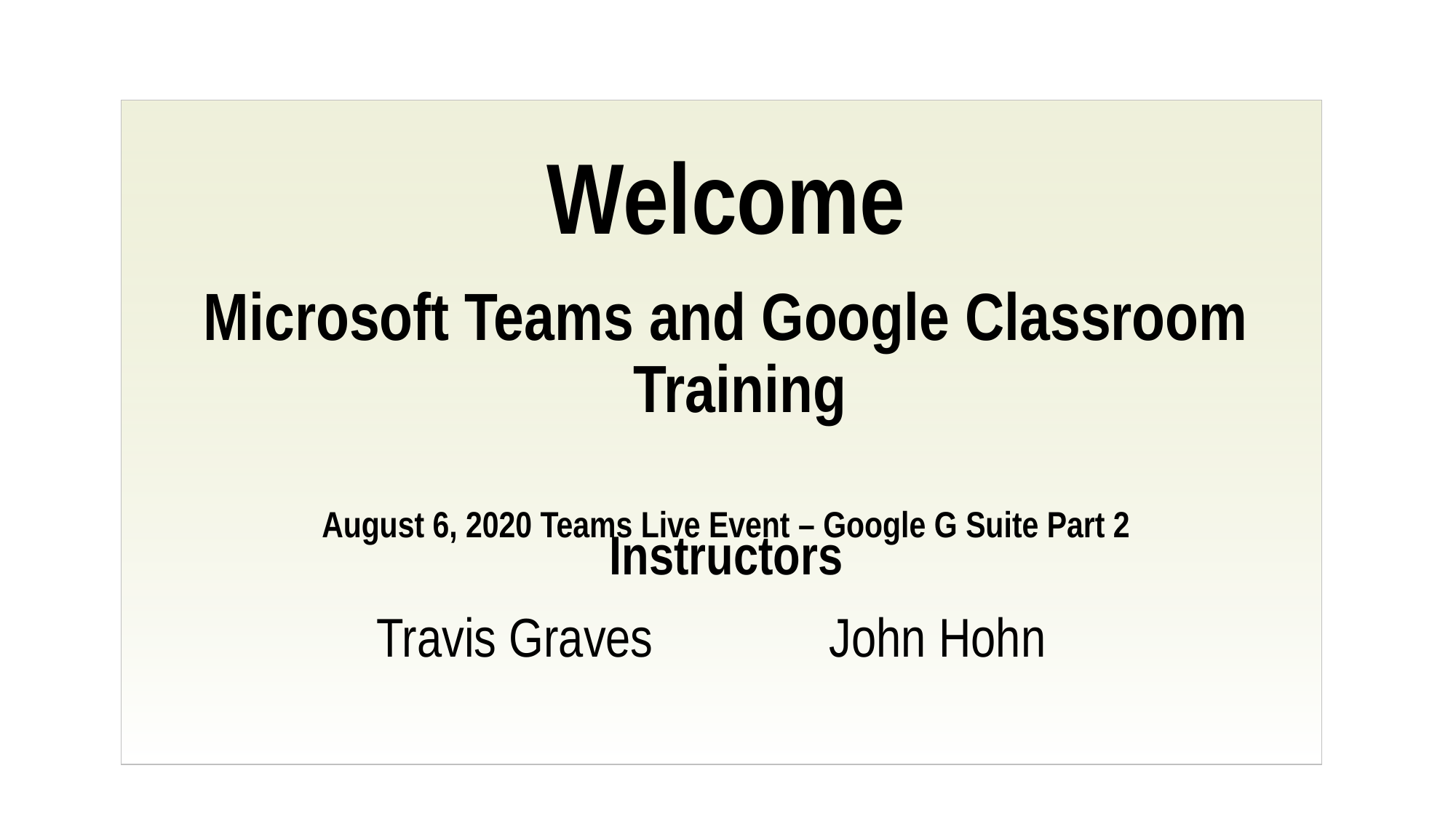

Welcome
Microsoft Teams and Google Classroom Training

August 6, 2020 Teams Live Event – Google G Suite Part 2
| Instructors |  |
| --- | --- |
| Travis Graves | John Hohn |